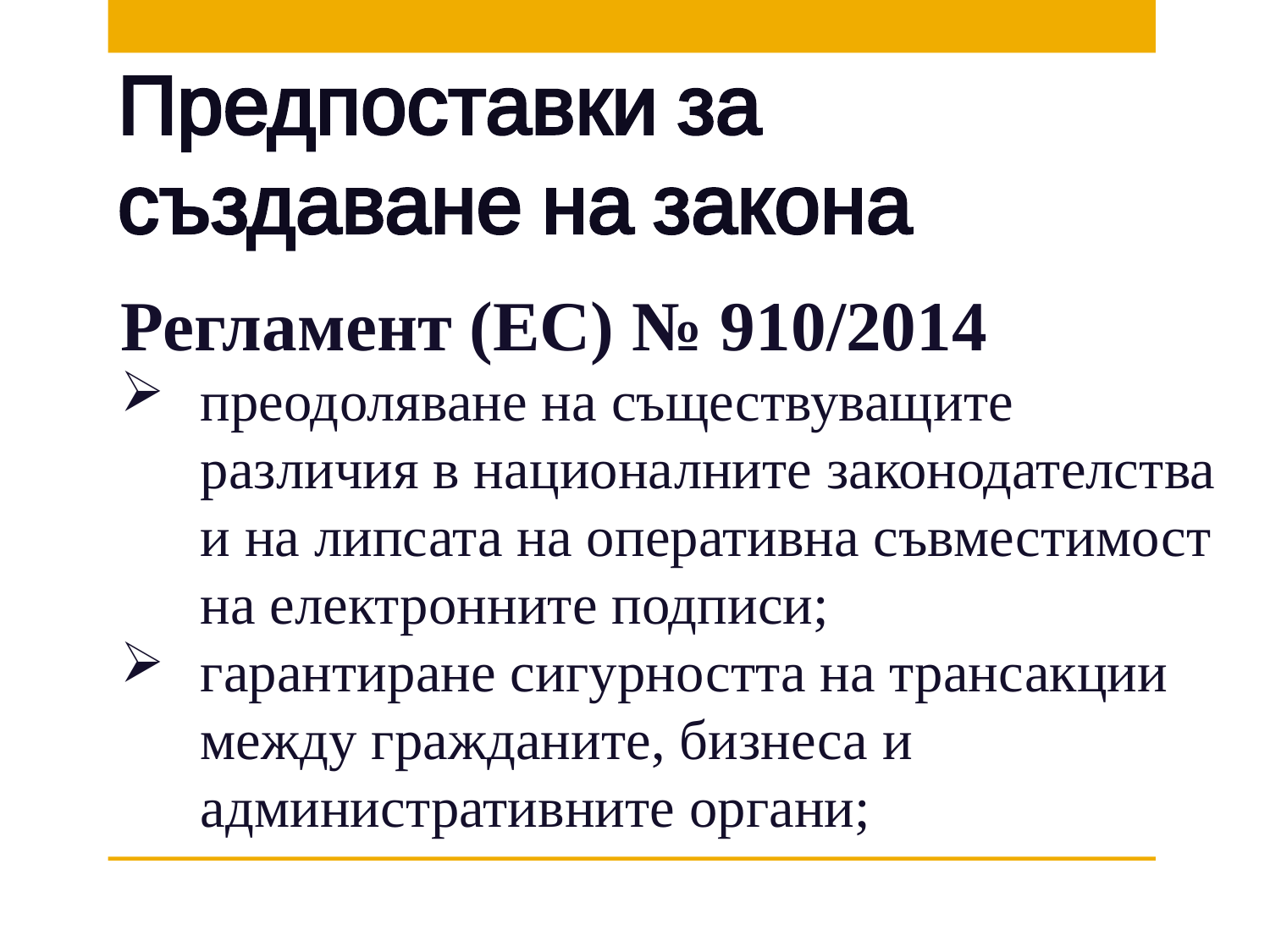

# Предпоставки за създаване на закона
Регламент (ЕС) № 910/2014
преодоляване на съществуващите различия в националните законодателства и на липсата на оперативна съвместимост на електронните подписи;
гарантиране сигурността на трансакции между гражданите, бизнеса и административните органи;